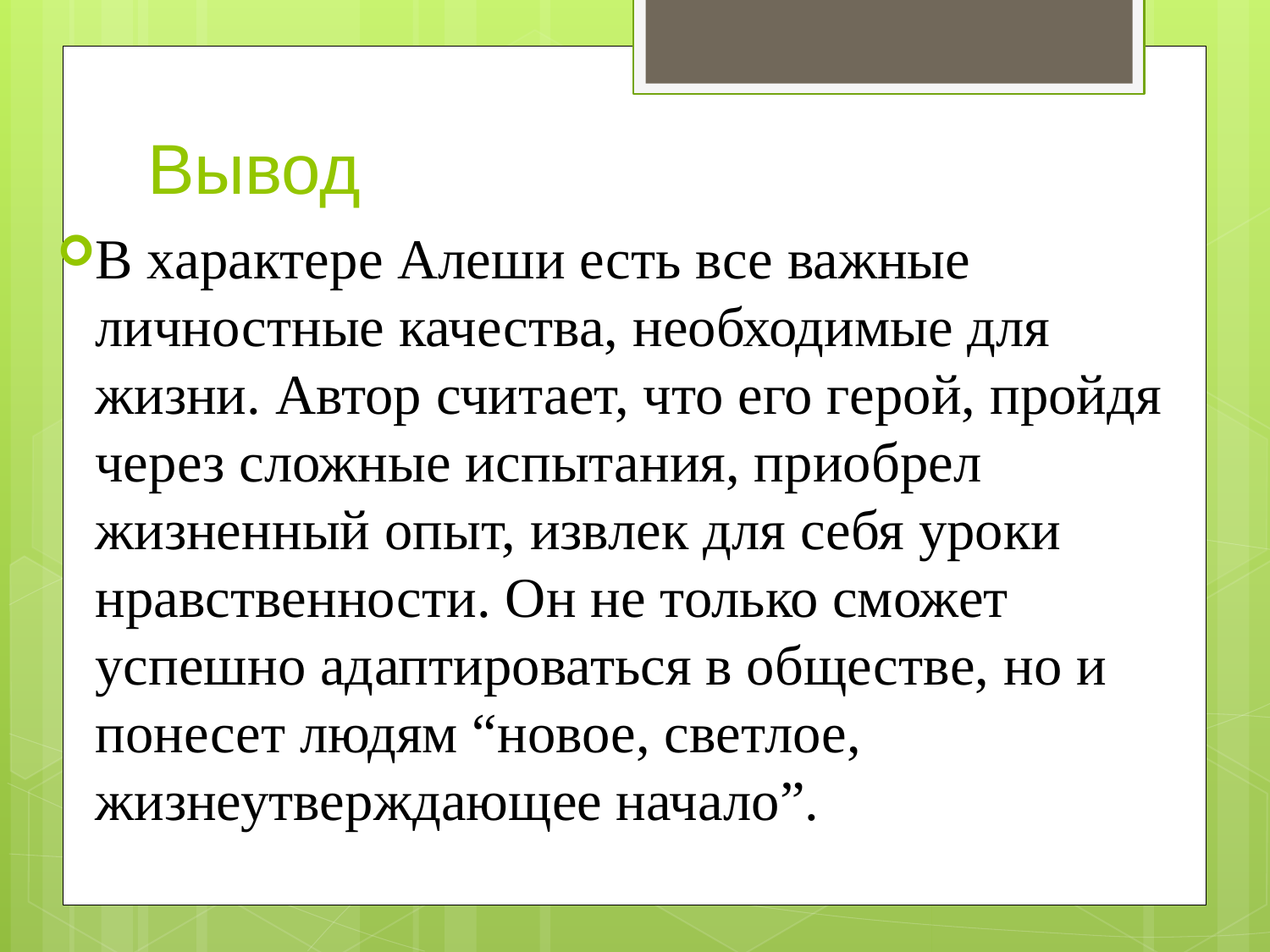

# Вывод
В характере Алеши есть все важные личностные качества, необходимые для жизни. Автор считает, что его герой, пройдя через сложные испытания, приобрел жизненный опыт, извлек для себя уроки нравственности. Он не только сможет успешно адаптироваться в обществе, но и понесет людям “новое, светлое, жизнеутверждающее начало”.